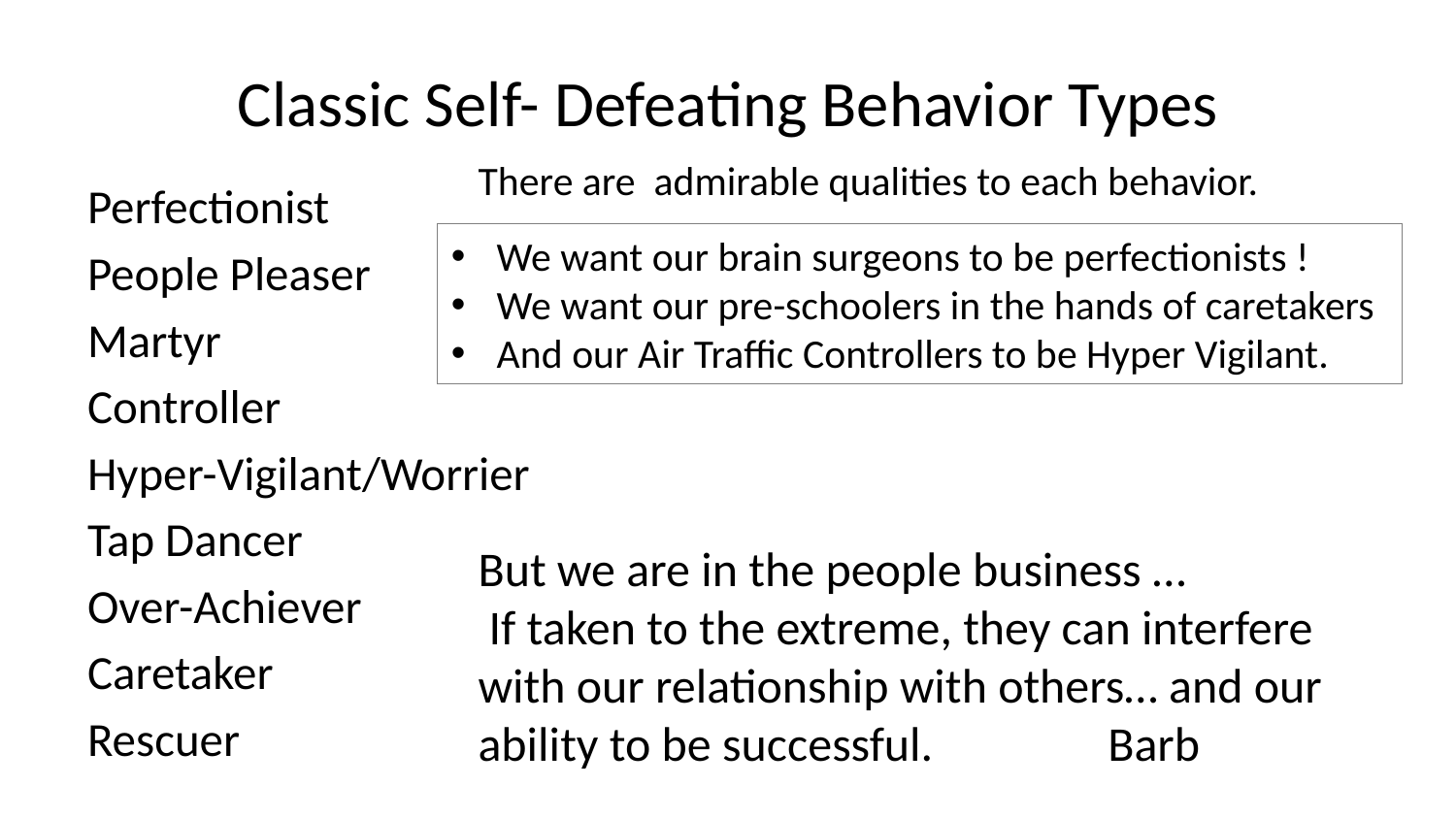

# Classic Self- Defeating Behavior Types
There are  admirable qualities to each behavior.
Perfectionist
People Pleaser
Martyr
Controller
Hyper-Vigilant/Worrier
Tap Dancer
Over-Achiever
Caretaker
Rescuer

We want our brain surgeons to be perfectionists !
We want our pre-schoolers in the hands of caretakers
And our Air Traffic Controllers to be Hyper Vigilant.
But we are in the people business …
 If taken to the extreme, they can interfere with our relationship with others… and our ability to be successful.                Barb